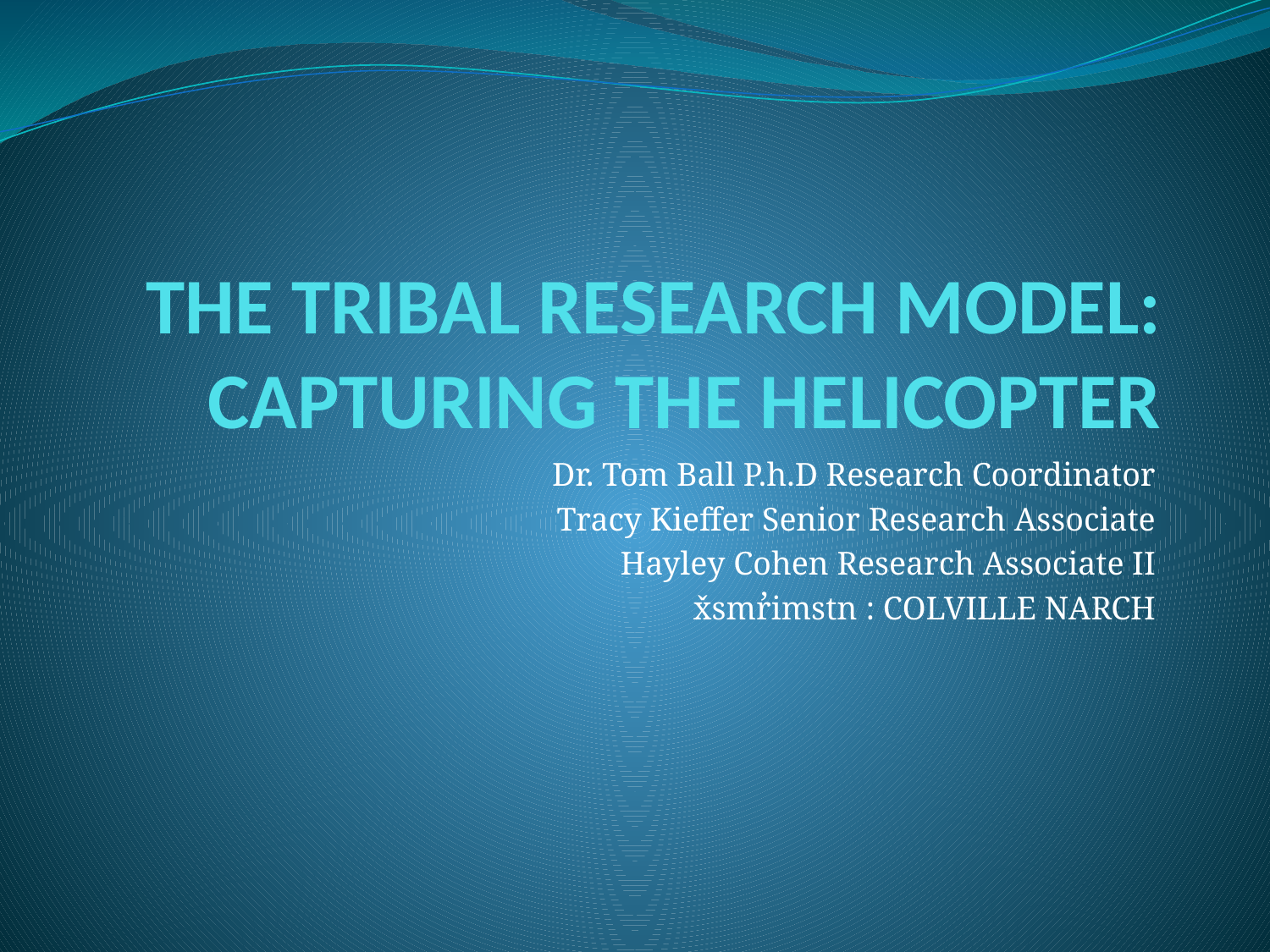

# THE TRIBAL RESEARCH MODEL: CAPTURING THE HELICOPTER
Dr. Tom Ball P.h.D Research Coordinator
Tracy Kieffer Senior Research Associate
Hayley Cohen Research Associate II
x̌smr̓imstn : COLVILLE NARCH